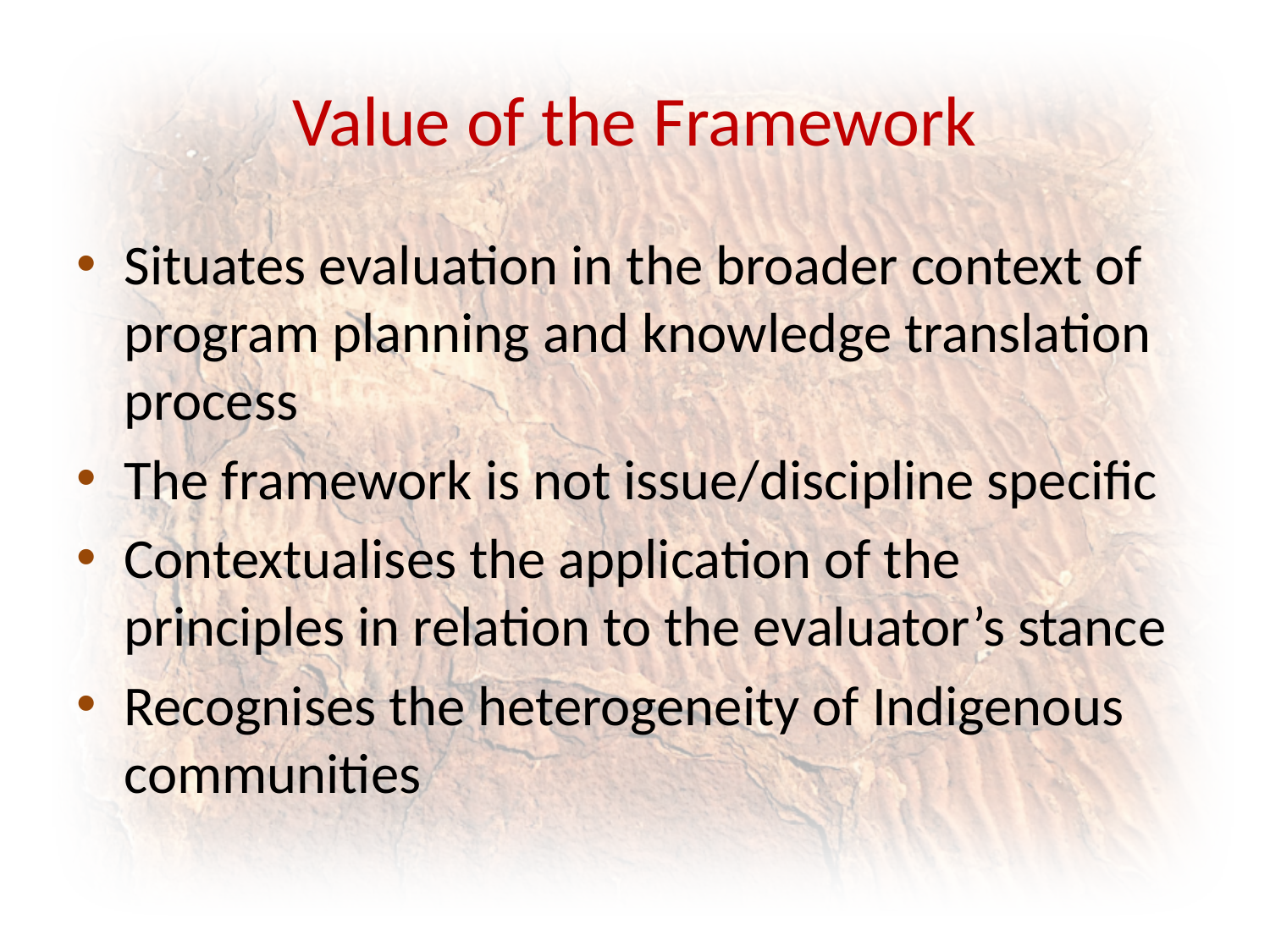

# Value of the Framework
Situates evaluation in the broader context of program planning and knowledge translation process
The framework is not issue/discipline specific
Contextualises the application of the principles in relation to the evaluator’s stance
Recognises the heterogeneity of Indigenous communities